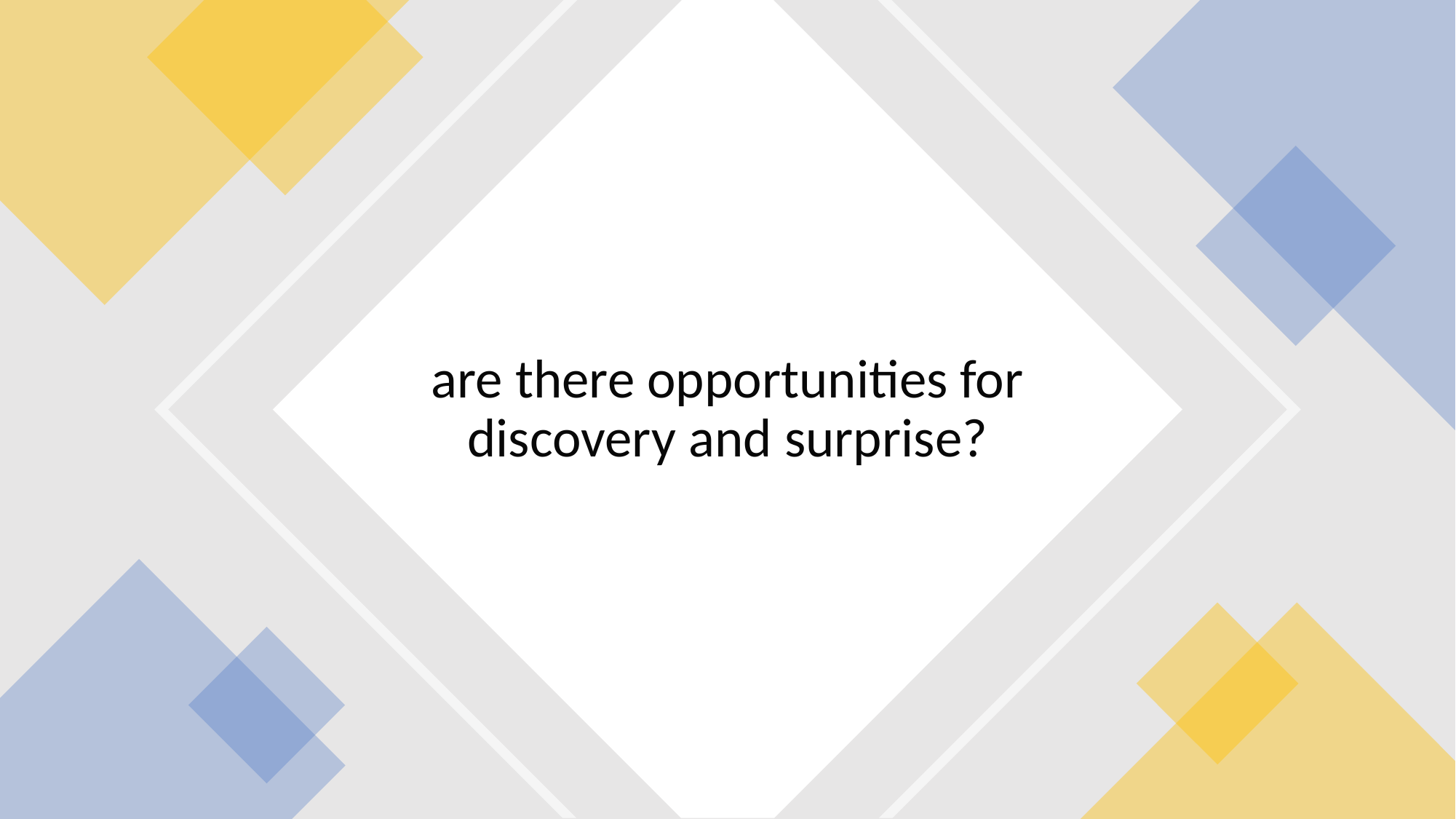

# are there opportunities for discovery and surprise?